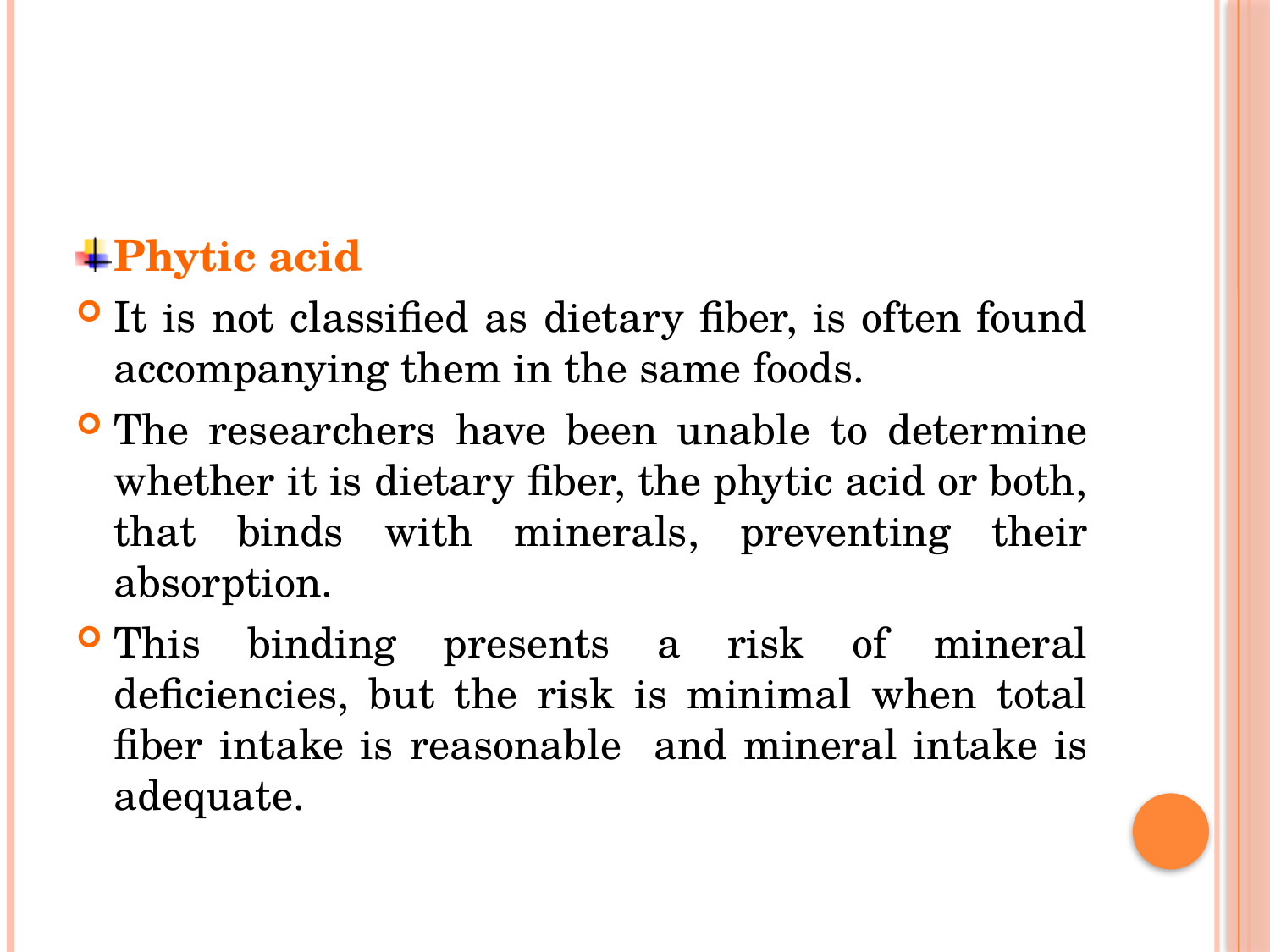

#
Phytic acid
It is not classified as dietary fiber, is often found accompanying them in the same foods.
The researchers have been unable to determine whether it is dietary fiber, the phytic acid or both, that binds with minerals, preventing their absorption.
This binding presents a risk of mineral deficiencies, but the risk is minimal when total fiber intake is reasonable  and mineral intake is adequate.